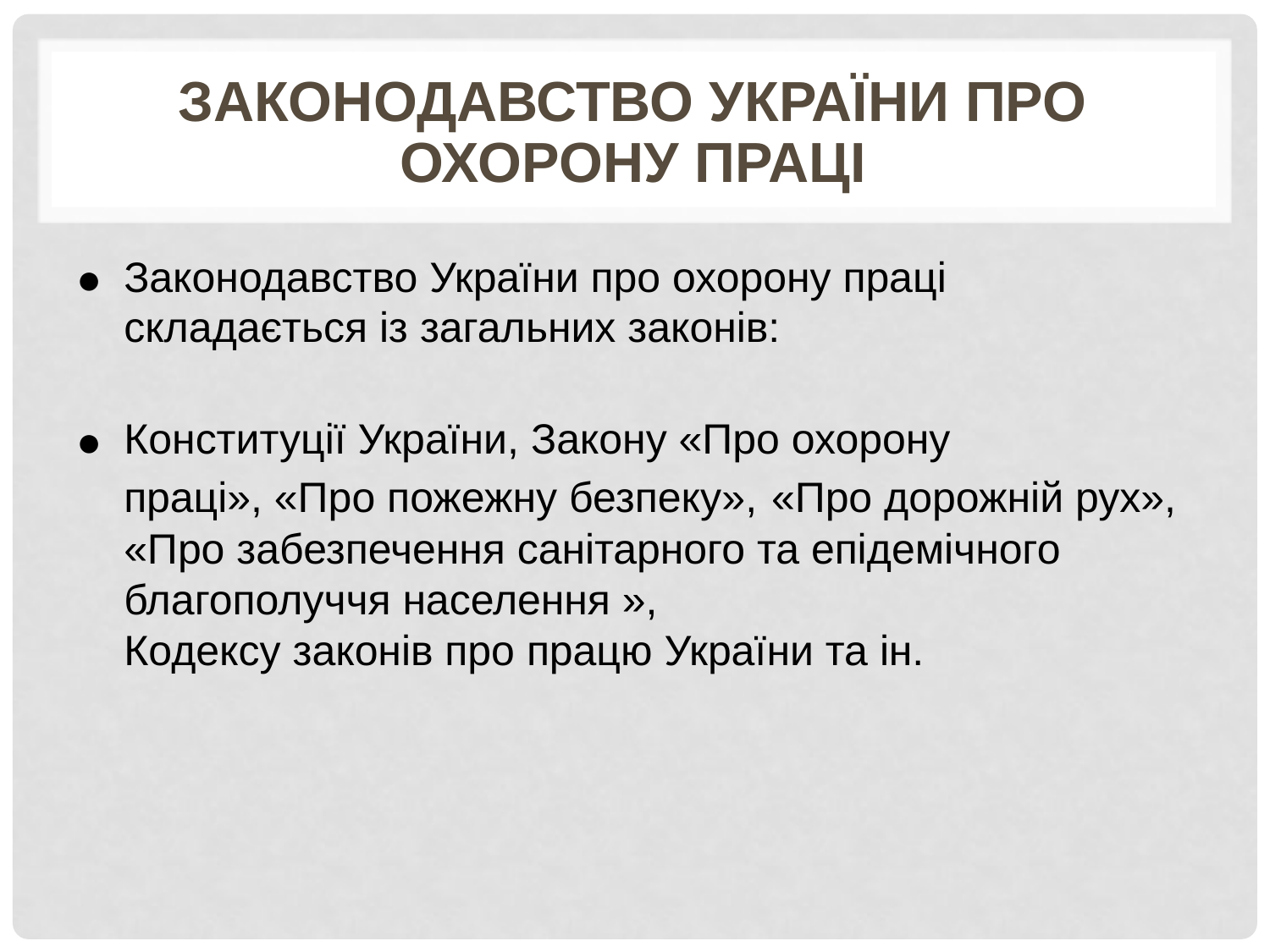

# Законодавство України про охорону праці
Законодавство України про охорону праці складається із загальних законів:
Конституції України, Закону «Про охорону
праці», «Про пожежну безпеку», «Про дорожній рух», «Про забезпечення санітарного та епідемічного благополуччя населення »,
Кодексу законів про працю України та ін.